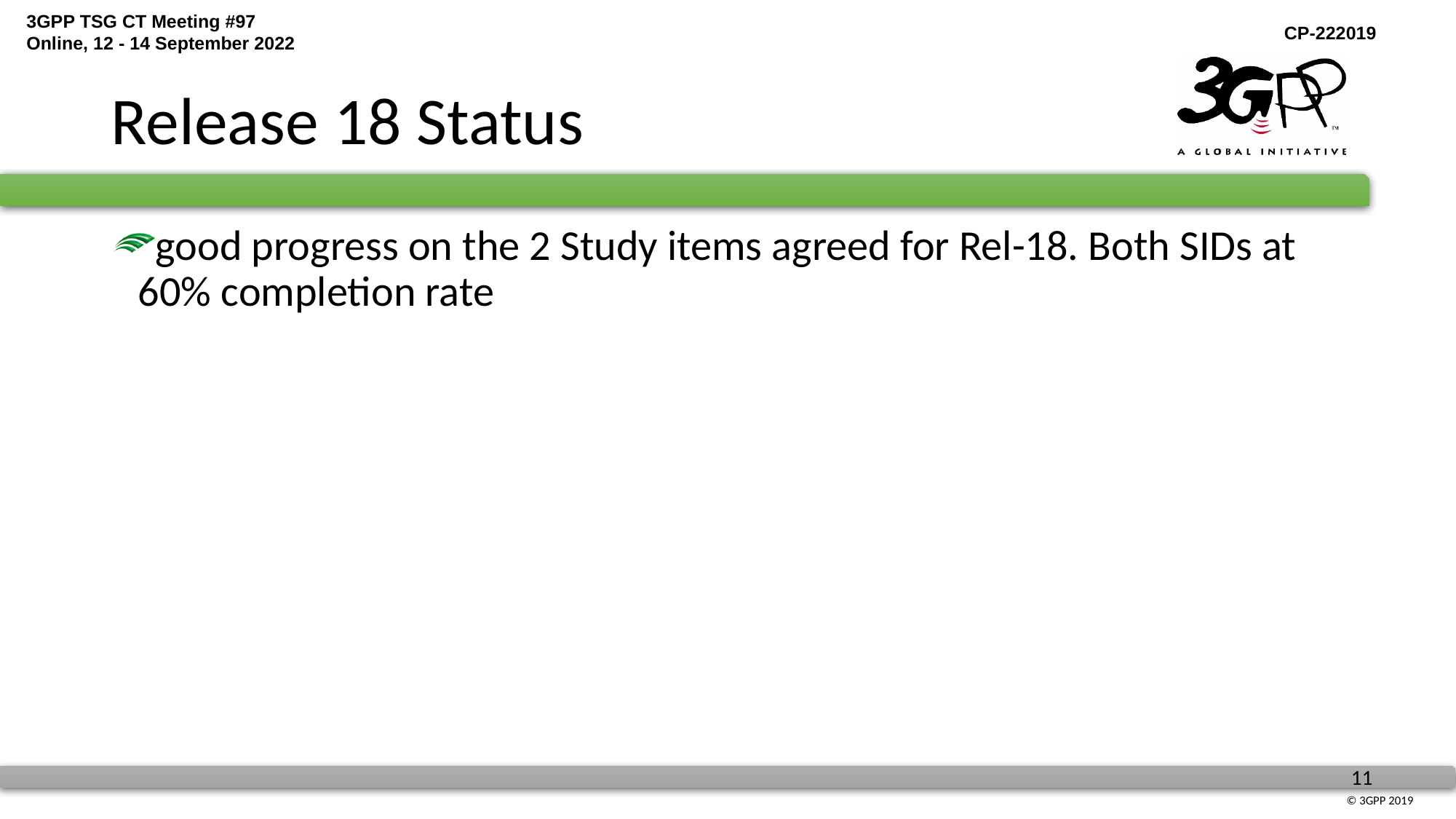

# Release 18 Status
good progress on the 2 Study items agreed for Rel-18. Both SIDs at 60% completion rate